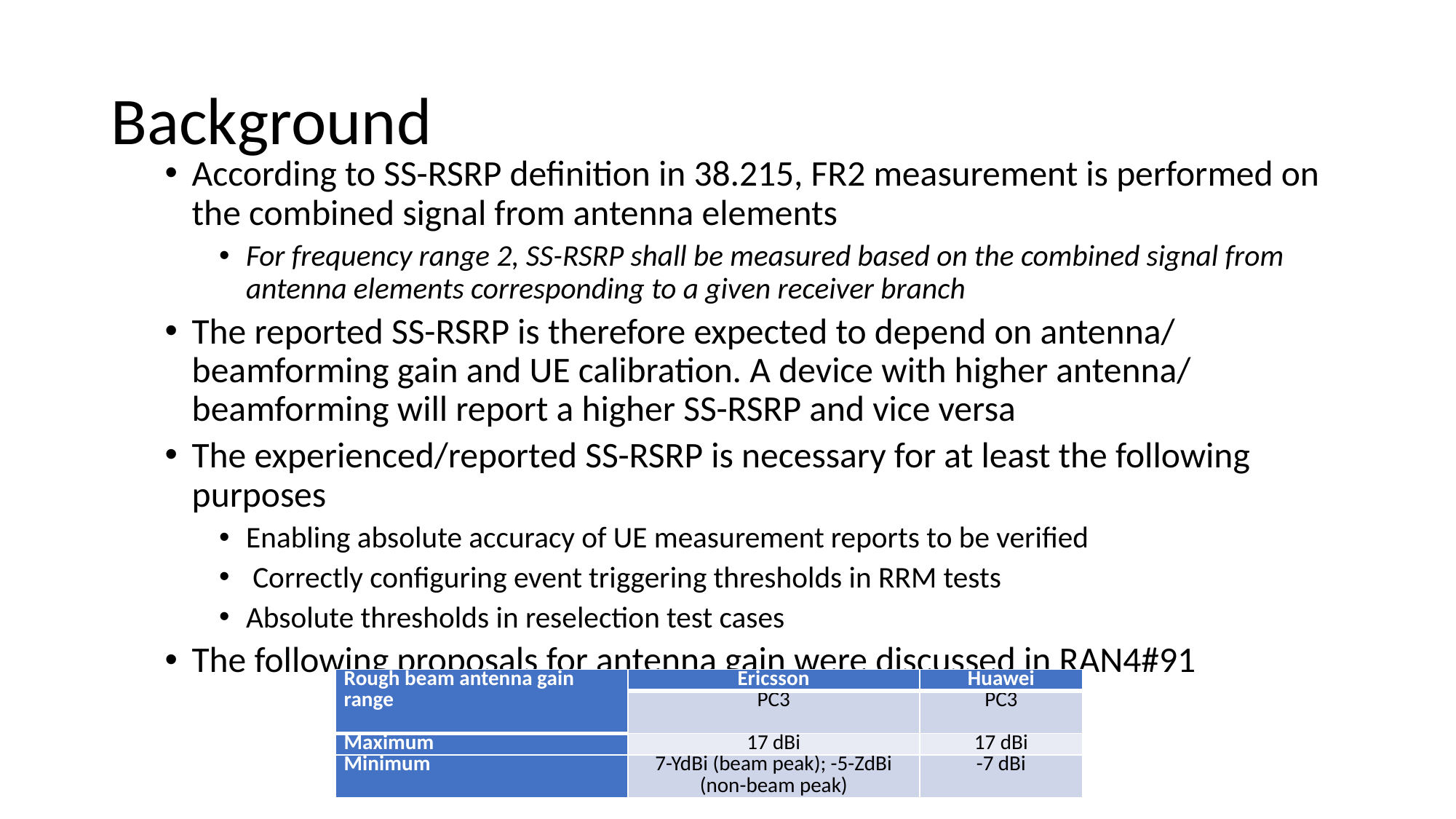

# Background
According to SS-RSRP definition in 38.215, FR2 measurement is performed on the combined signal from antenna elements
For frequency range 2, SS-RSRP shall be measured based on the combined signal from antenna elements corresponding to a given receiver branch
The reported SS-RSRP is therefore expected to depend on antenna/ beamforming gain and UE calibration. A device with higher antenna/ beamforming will report a higher SS-RSRP and vice versa
The experienced/reported SS-RSRP is necessary for at least the following purposes
Enabling absolute accuracy of UE measurement reports to be verified
 Correctly configuring event triggering thresholds in RRM tests
Absolute thresholds in reselection test cases
The following proposals for antenna gain were discussed in RAN4#91

| Rough beam antenna gain range | Ericsson | Huawei |
| --- | --- | --- |
|  | PC3 | PC3 |
| Maximum | 17 dBi | 17 dBi |
| Minimum | 7-YdBi (beam peak); -5-ZdBi (non-beam peak) | -7 dBi |